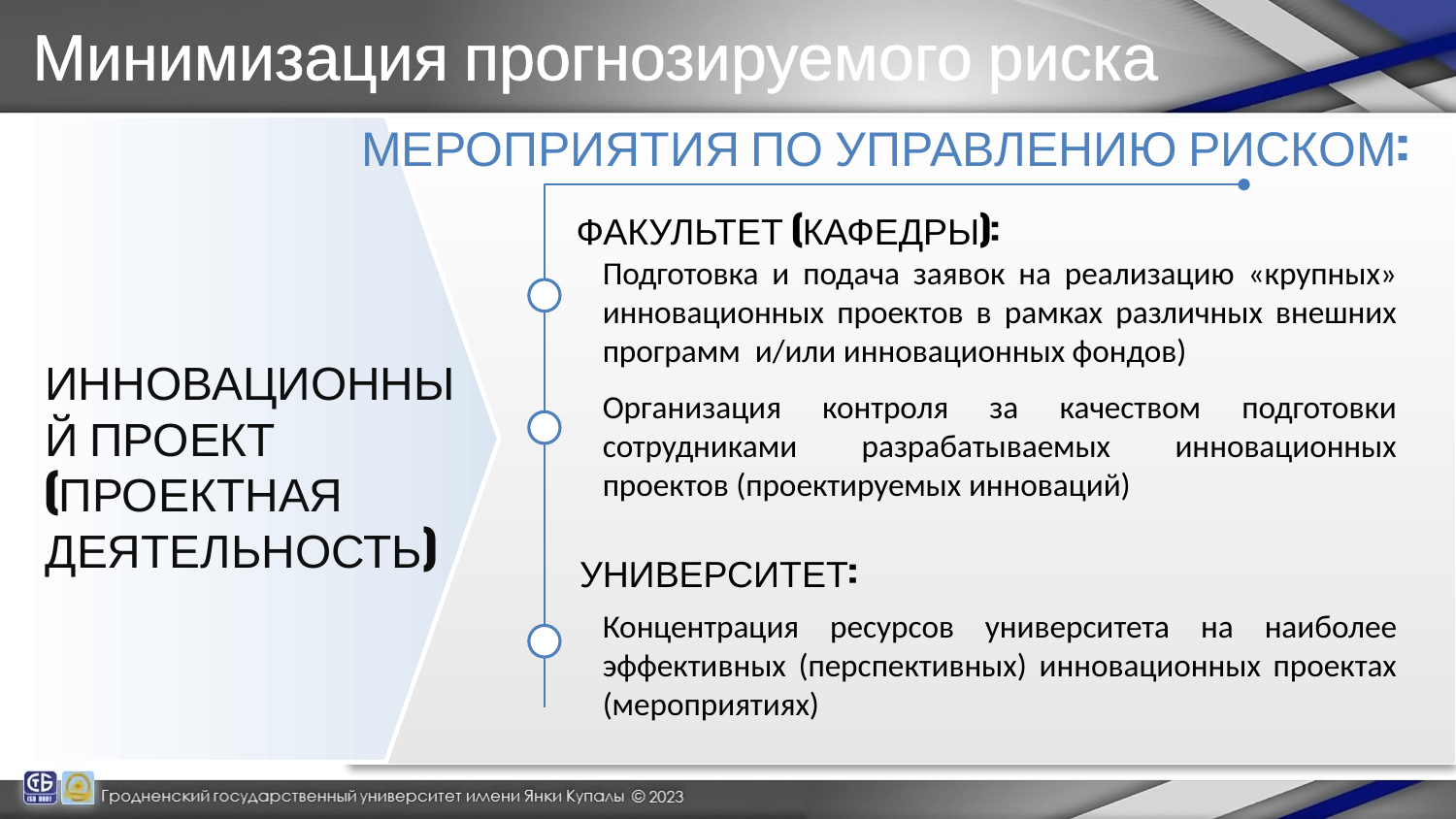

Минимизация прогнозируемого риска
МЕРОПРИЯТИЯ ПО УПРАВЛЕНИЮ РИСКОМ:

ФАКУЛЬТЕТ (КАФЕДРЫ):
Подготовка и подача заявок на реализацию «крупных» инновационных проектов в рамках различных внешних программ  и/или инновационных фондов)

ИННОВАЦИОННЫЙ ПРОЕКТ (ПРОЕКТНАЯ ДЕЯТЕЛЬНОСТЬ)
Организация контроля за качеством подготовки сотрудниками разрабатываемых инновационных проектов (проектируемых инноваций)

УНИВЕРСИТЕТ:
Концентрация ресурсов университета на наиболее эффективных (перспективных) инновационных проектах (мероприятиях)